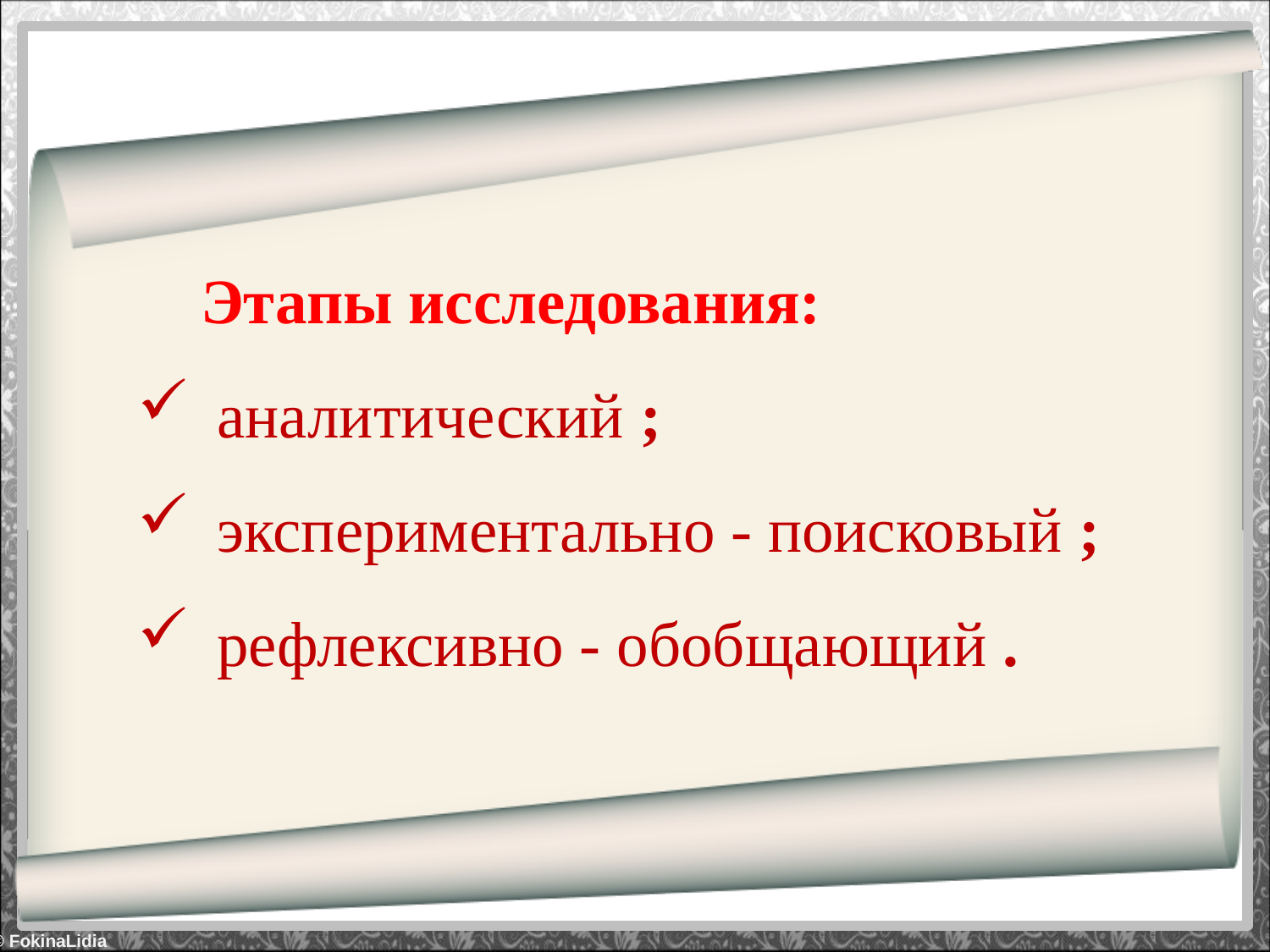

Этапы исследования:
аналитический ;
экспериментально - поисковый ;
рефлексивно - обобщающий .